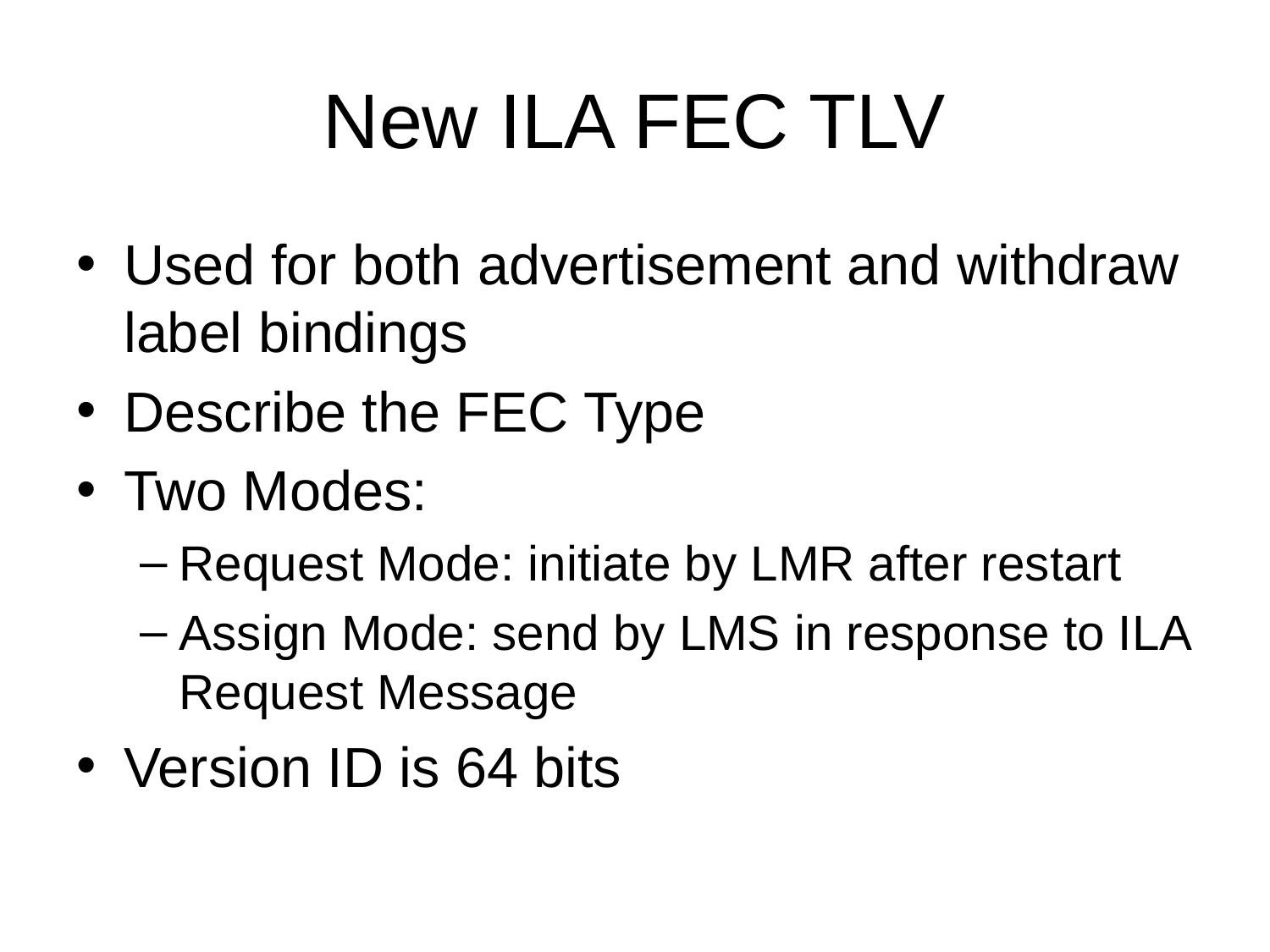

# New ILA FEC TLV
Used for both advertisement and withdraw label bindings
Describe the FEC Type
Two Modes:
Request Mode: initiate by LMR after restart
Assign Mode: send by LMS in response to ILA Request Message
Version ID is 64 bits